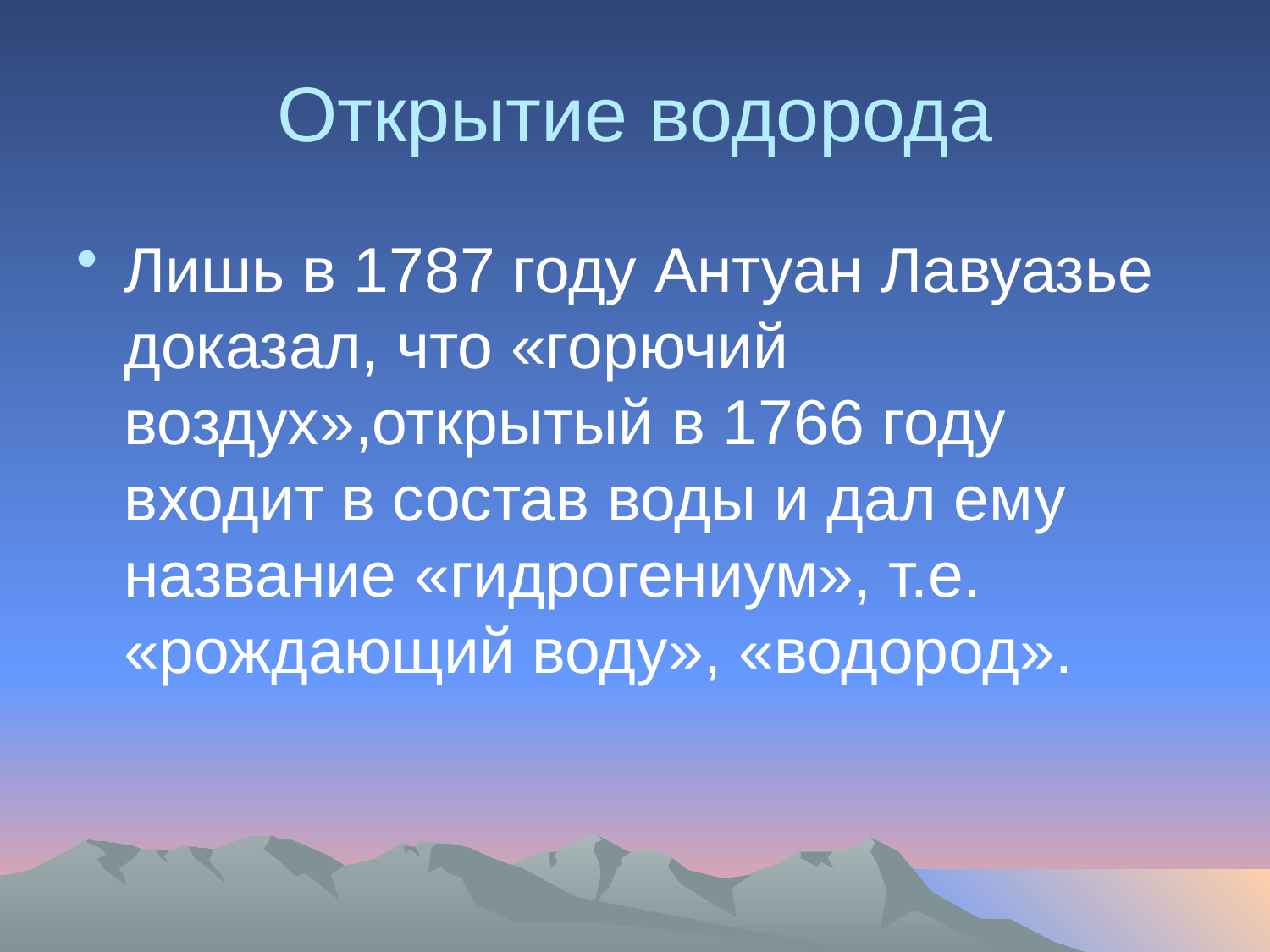

# Открытие водорода
Лишь в 1787 году Антуан Лавуазье доказал, что «горючий воздух»,открытый в 1766 году входит в состав воды и дал ему название «гидрогениум», т.е. «рождающий воду», «водород».